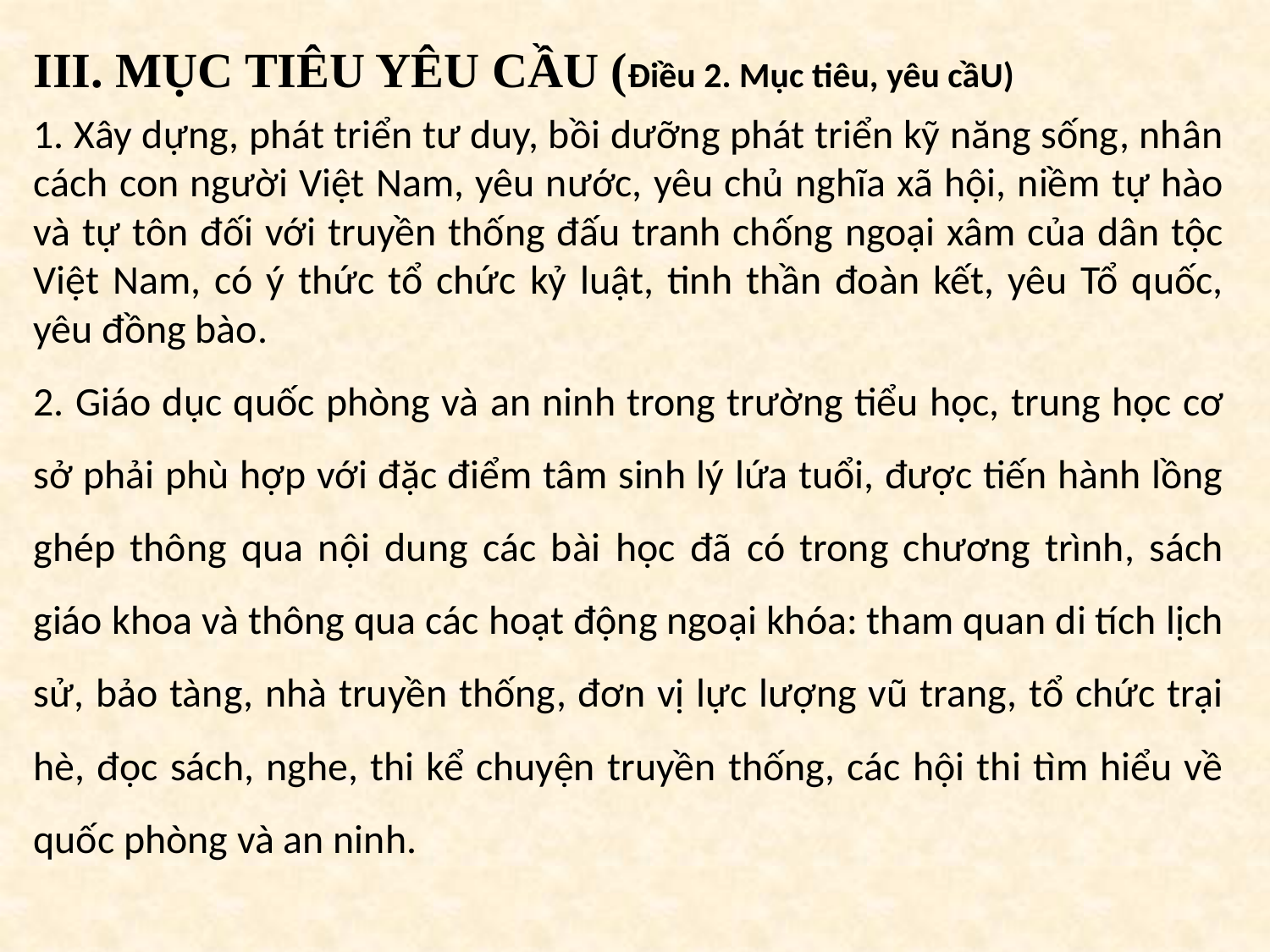

III. MỤC TIÊU YÊU CẦU (Điều 2. Mục tiêu, yêu cầU)
1. Xây dựng, phát triển tư duy, bồi dưỡng phát triển kỹ năng sống, nhân cách con người Việt Nam, yêu nước, yêu chủ nghĩa xã hội, niềm tự hào và tự tôn đối với truyền thống đấu tranh chống ngoại xâm của dân tộc Việt Nam, có ý thức tổ chức kỷ luật, tinh thần đoàn kết, yêu Tổ quốc, yêu đồng bào.
2. Giáo dục quốc phòng và an ninh trong trường tiểu học, trung học cơ sở phải phù hợp với đặc điểm tâm sinh lý lứa tuổi, được tiến hành lồng ghép thông qua nội dung các bài học đã có trong chương trình, sách giáo khoa và thông qua các hoạt động ngoại khóa: tham quan di tích lịch sử, bảo tàng, nhà truyền thống, đơn vị lực lượng vũ trang, tổ chức trại hè, đọc sách, nghe, thi kể chuyện truyền thống, các hội thi tìm hiểu về quốc phòng và an ninh.